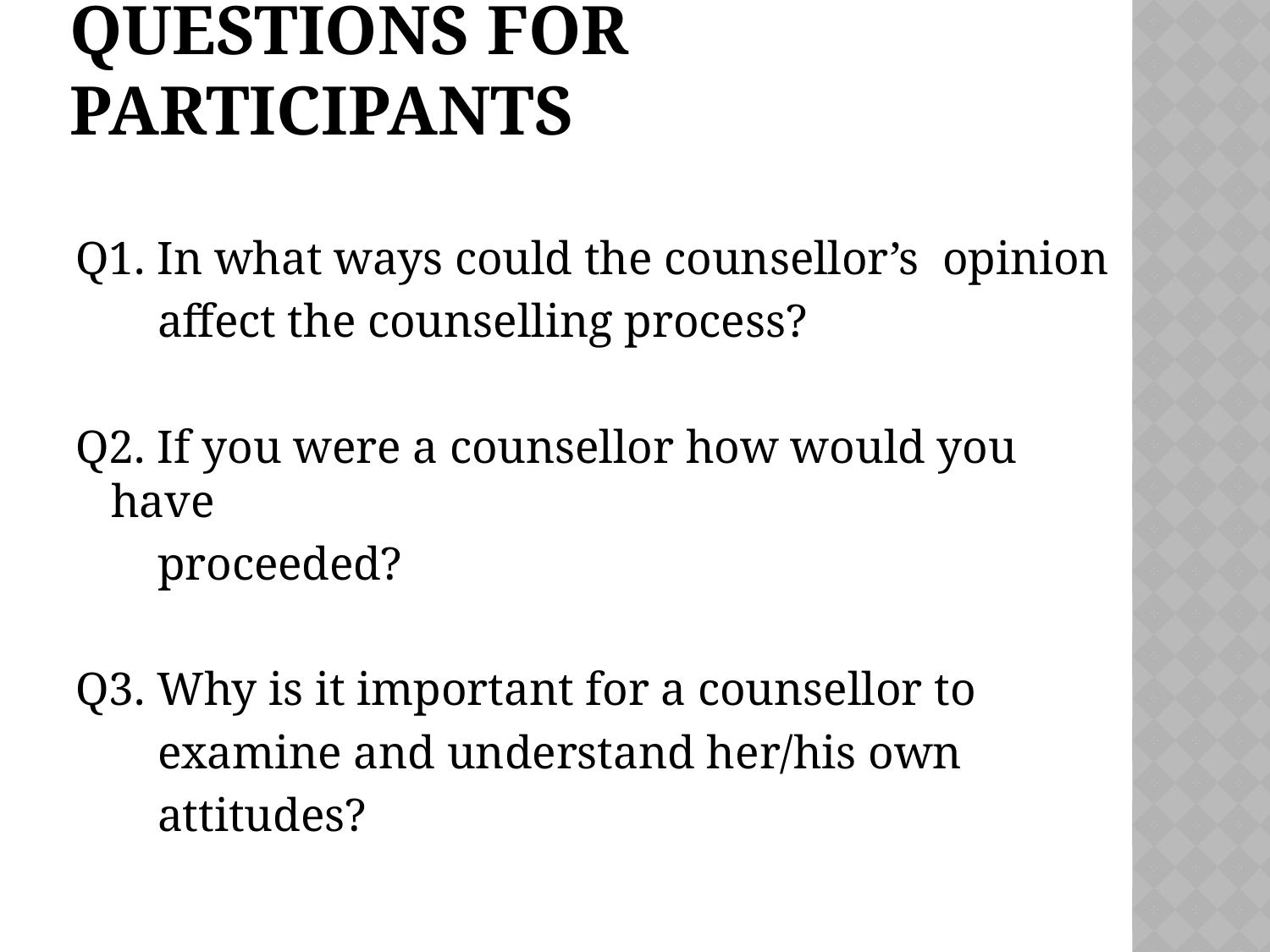

# Questions for Participants
Q1. In what ways could the counsellor’s  opinion
       affect the counselling process?

Q2. If you were a counsellor how would you have
       proceeded?

Q3. Why is it important for a counsellor to
       examine and understand her/his own
       attitudes?